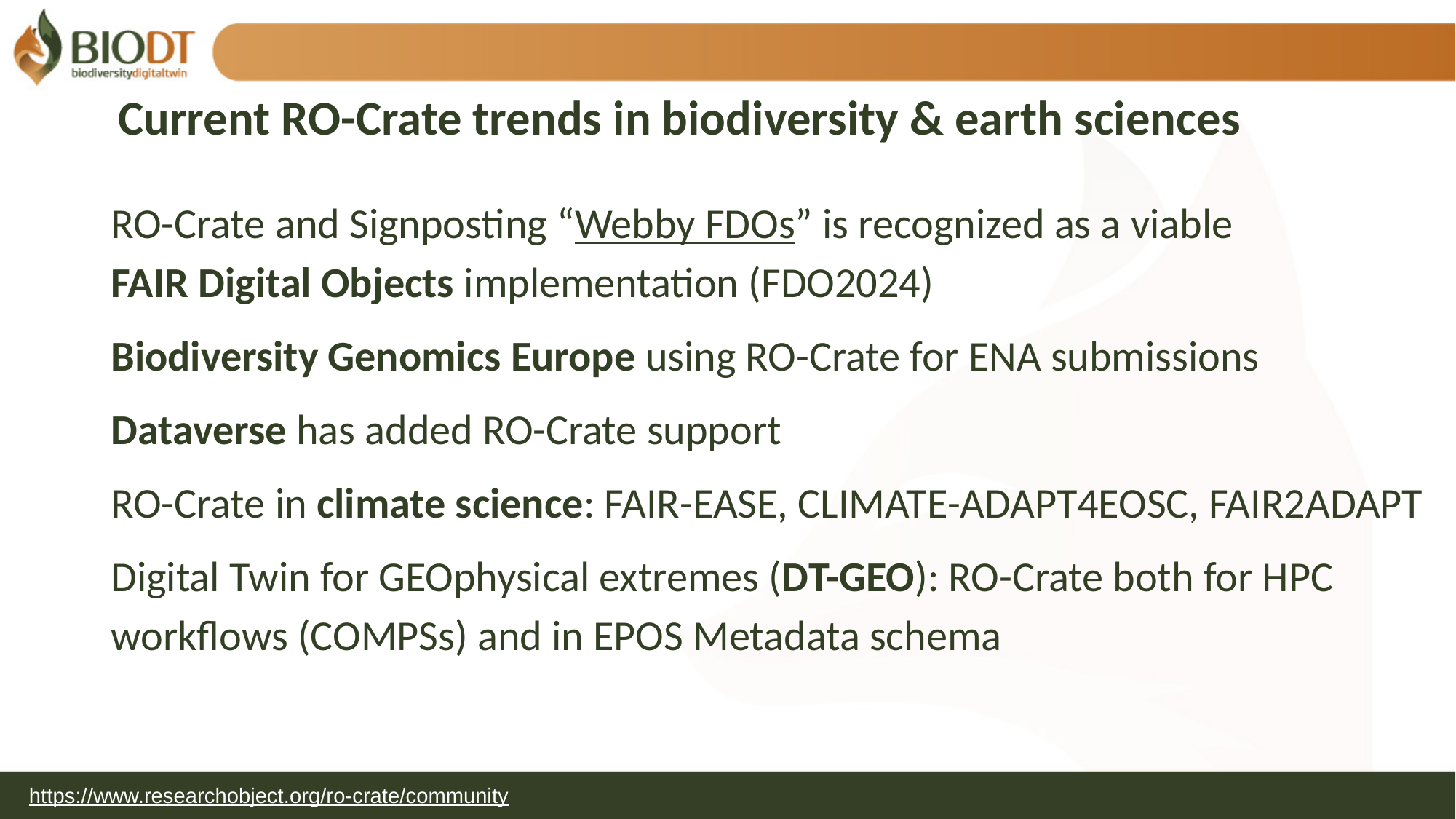

# Current RO-Crate trends in biodiversity & earth sciences
RO-Crate and Signposting “Webby FDOs” is recognized as a viable
FAIR Digital Objects implementation (FDO2024)
Biodiversity Genomics Europe using RO-Crate for ENA submissions
Dataverse has added RO-Crate support
RO-Crate in climate science: FAIR-EASE, CLIMATE-ADAPT4EOSC, FAIR2ADAPT
Digital Twin for GEOphysical extremes (DT-GEO): RO-Crate both for HPC workflows (COMPSs) and in EPOS Metadata schema

https://www.researchobject.org/ro-crate/community